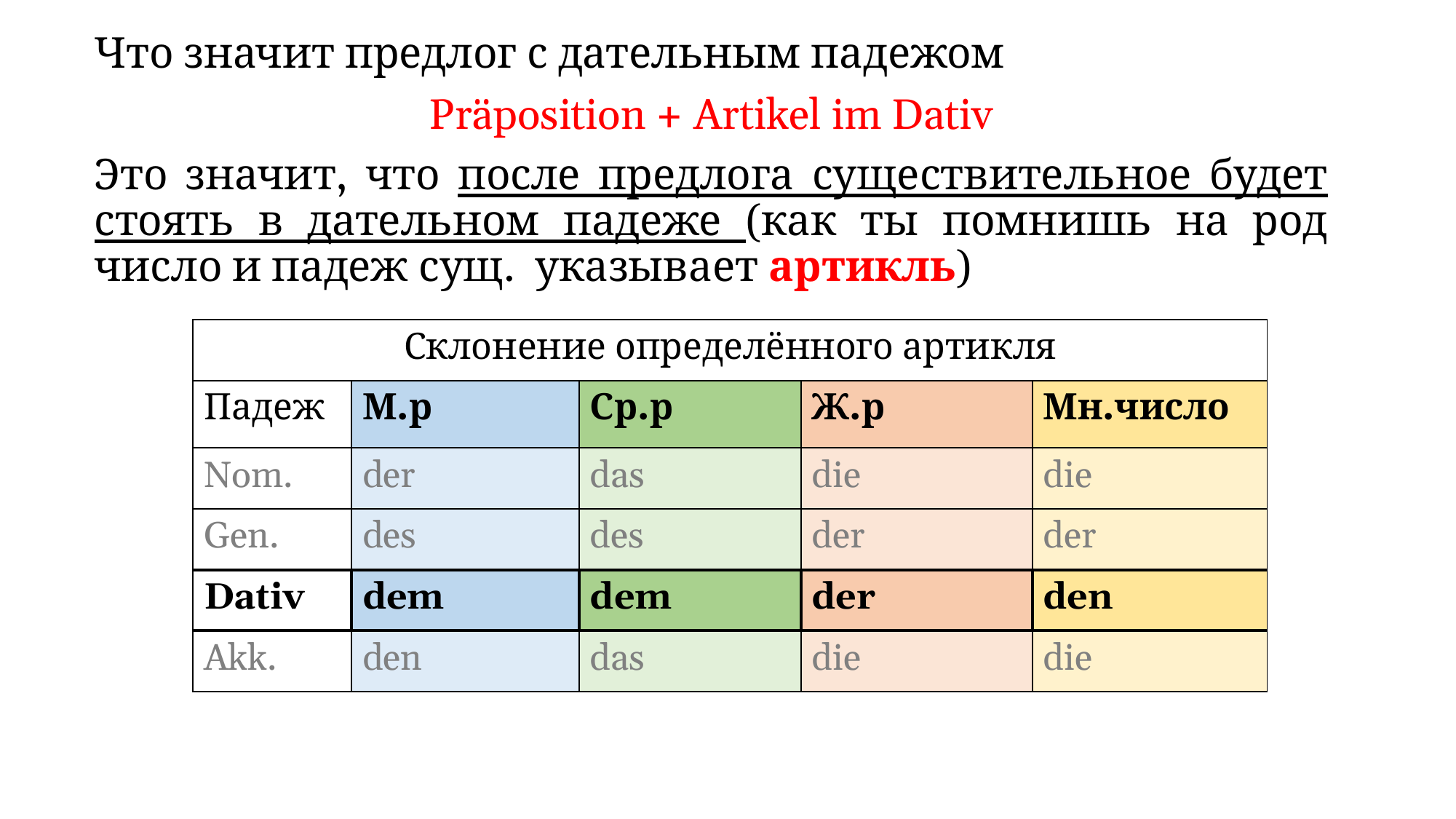

Что значит предлог с дательным падежом
Präposition + Artikel im Dativ
Это значит, что после предлога существительное будет стоять в дательном падеже (как ты помнишь на род число и падеж сущ.  указывает артикль)

| Склонение определённого артикля |  |  |  |  |
| --- | --- | --- | --- | --- |
| Падеж | М.р | Ср.р | Ж.р | Мн.число |
| Nom. | der | das | die | die |
| Gen. | des | des | der | der |
| Dativ | dem | dem | der | den |
| Akk. | den | das | die | die |